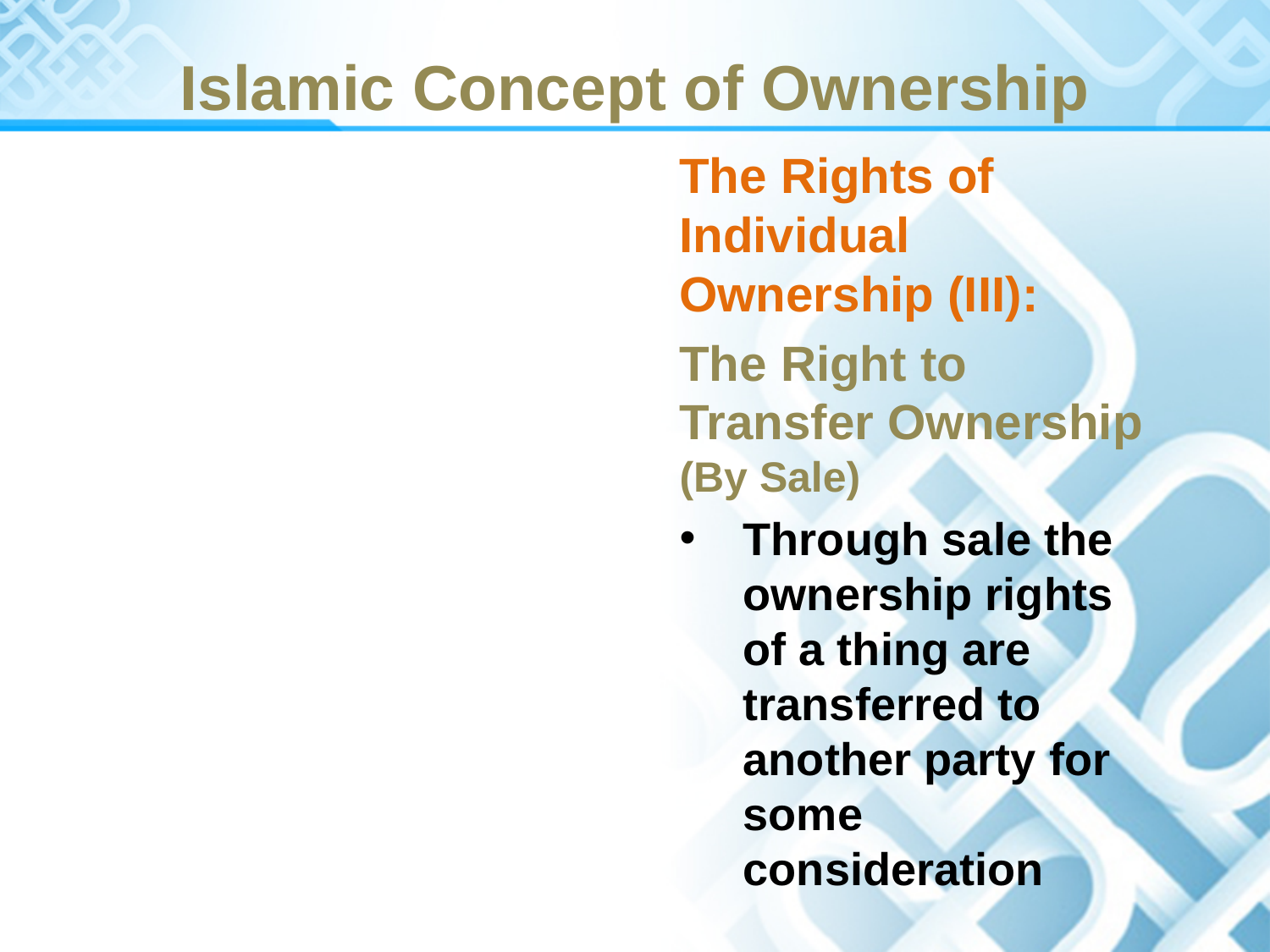

Islamic Concept of Ownership
The Rights of Individual Ownership (III):
The Right to Transfer Ownership (By Sale)
Through sale the ownership rights of a thing are transferred to another party for some consideration